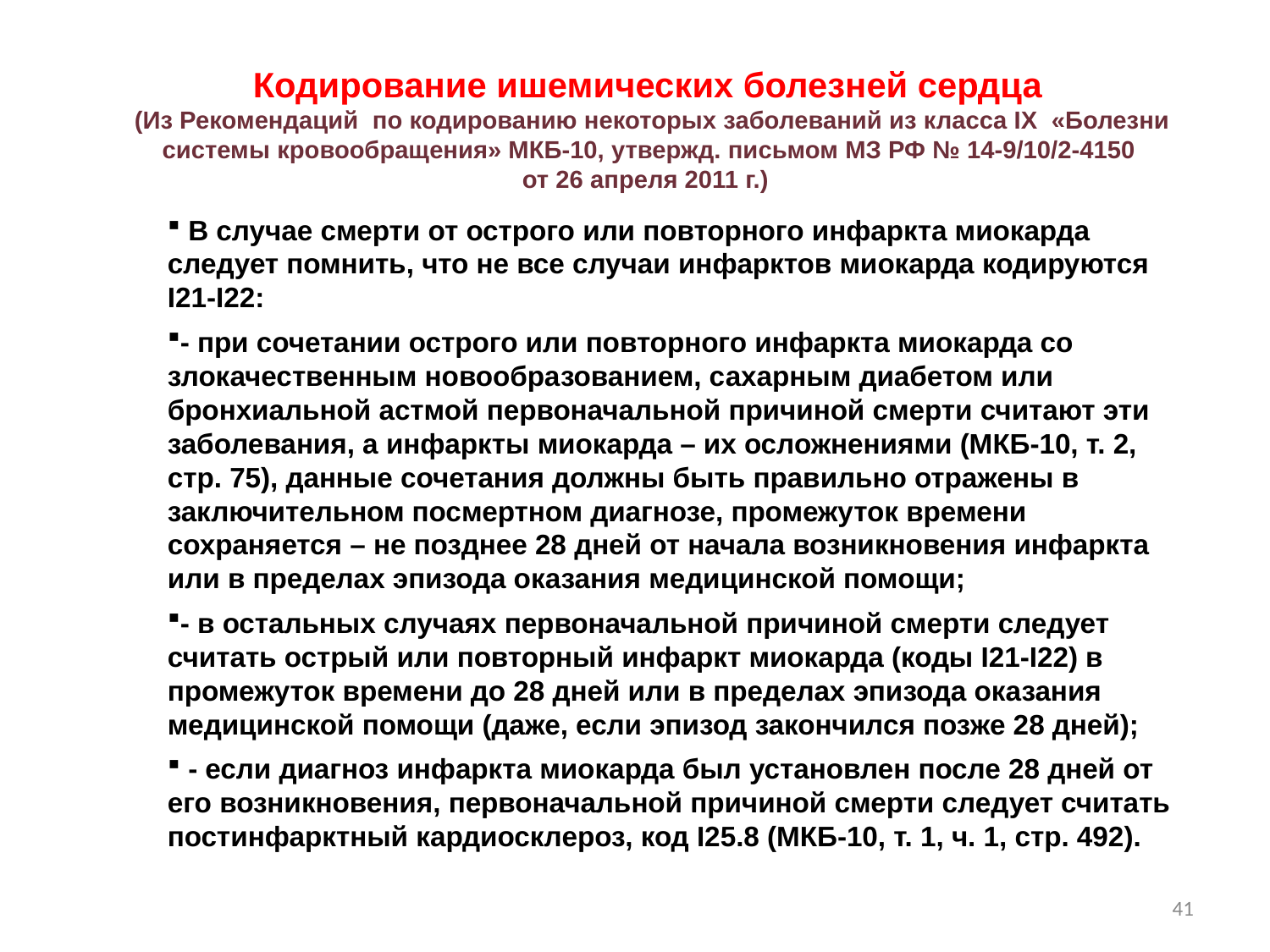

Кодирование ишемических болезней сердца
(Из Рекомендаций  по кодированию некоторых заболеваний из класса IX  «Болезни системы кровообращения» МКБ-10, утвержд. письмом МЗ РФ № 14-9/10/2-4150
от 26 апреля 2011 г.)

 В случае смерти от острого или повторного инфаркта миокарда следует помнить, что не все случаи инфарктов миокарда кодируются  I21-I22:
- при сочетании острого или повторного инфаркта миокарда со злокачественным новообразованием, сахарным диабетом или бронхиальной астмой первоначальной причиной смерти считают эти заболевания, а инфаркты миокарда – их осложнениями (МКБ-10, т. 2, стр. 75), данные сочетания должны быть правильно отражены в заключительном посмертном диагнозе, промежуток времени сохраняется – не позднее 28 дней от начала возникновения инфаркта или в пределах эпизода оказания медицинской помощи;
- в остальных случаях первоначальной причиной смерти следует считать острый или повторный инфаркт миокарда (коды I21-I22) в промежуток времени до 28 дней или в пределах эпизода оказания медицинской помощи (даже, если эпизод закончился позже 28 дней);
 - если диагноз инфаркта миокарда был установлен после 28 дней от  его возникновения, первоначальной причиной смерти следует считать постинфарктный кардиосклероз, код I25.8 (МКБ-10, т. 1, ч. 1, стр. 492).

41